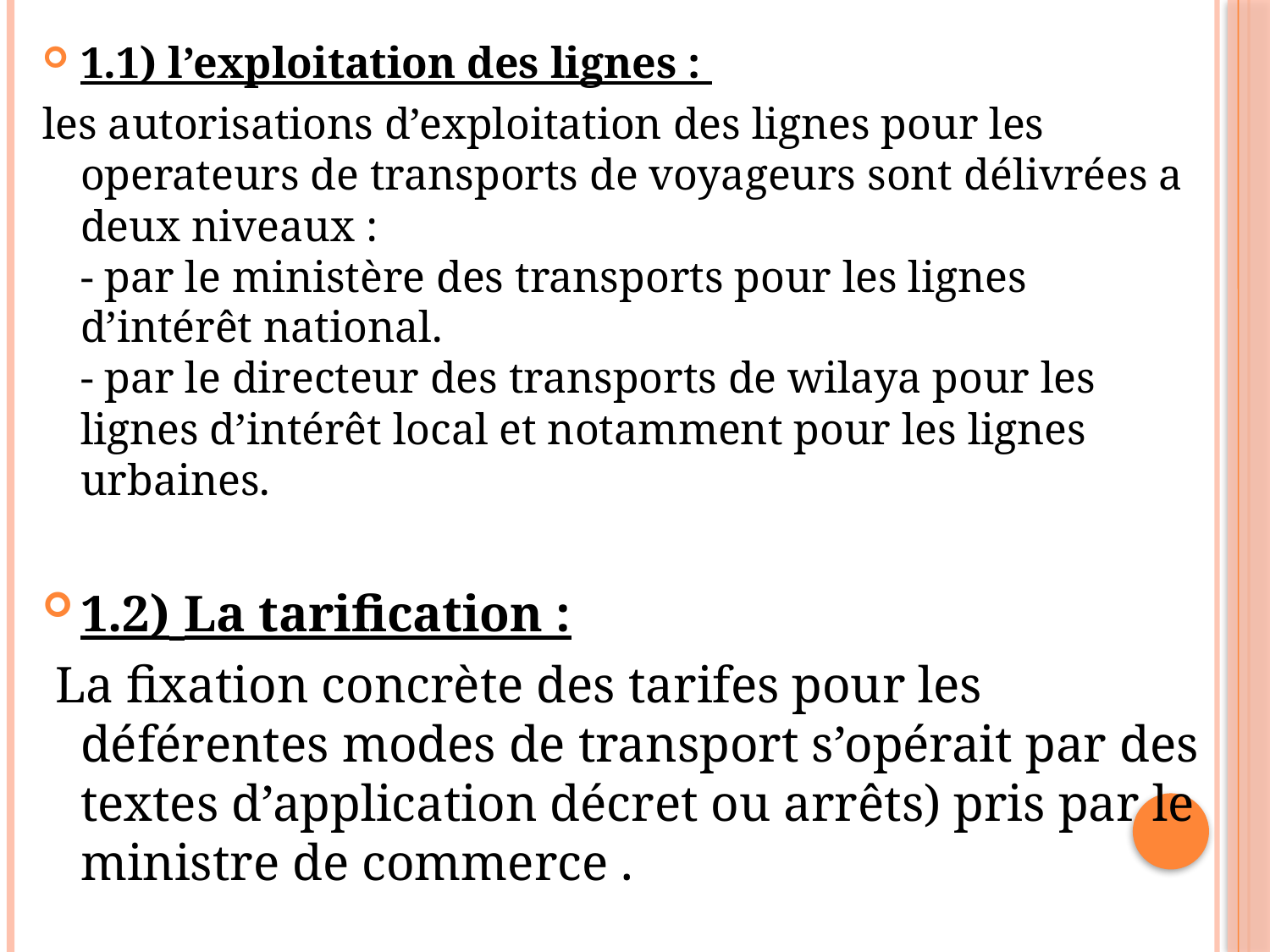

1.1) l’exploitation des lignes :
les autorisations d’exploitation des lignes pour les operateurs de transports de voyageurs sont délivrées a deux niveaux :
- par le ministère des transports pour les lignes d’intérêt national.
- par le directeur des transports de wilaya pour les lignes d’intérêt local et notamment pour les lignes urbaines.

1.2) La tarification :
 La fixation concrète des tarifes pour les déférentes modes de transport s’opérait par des textes d’application décret ou arrêts) pris par le ministre de commerce .